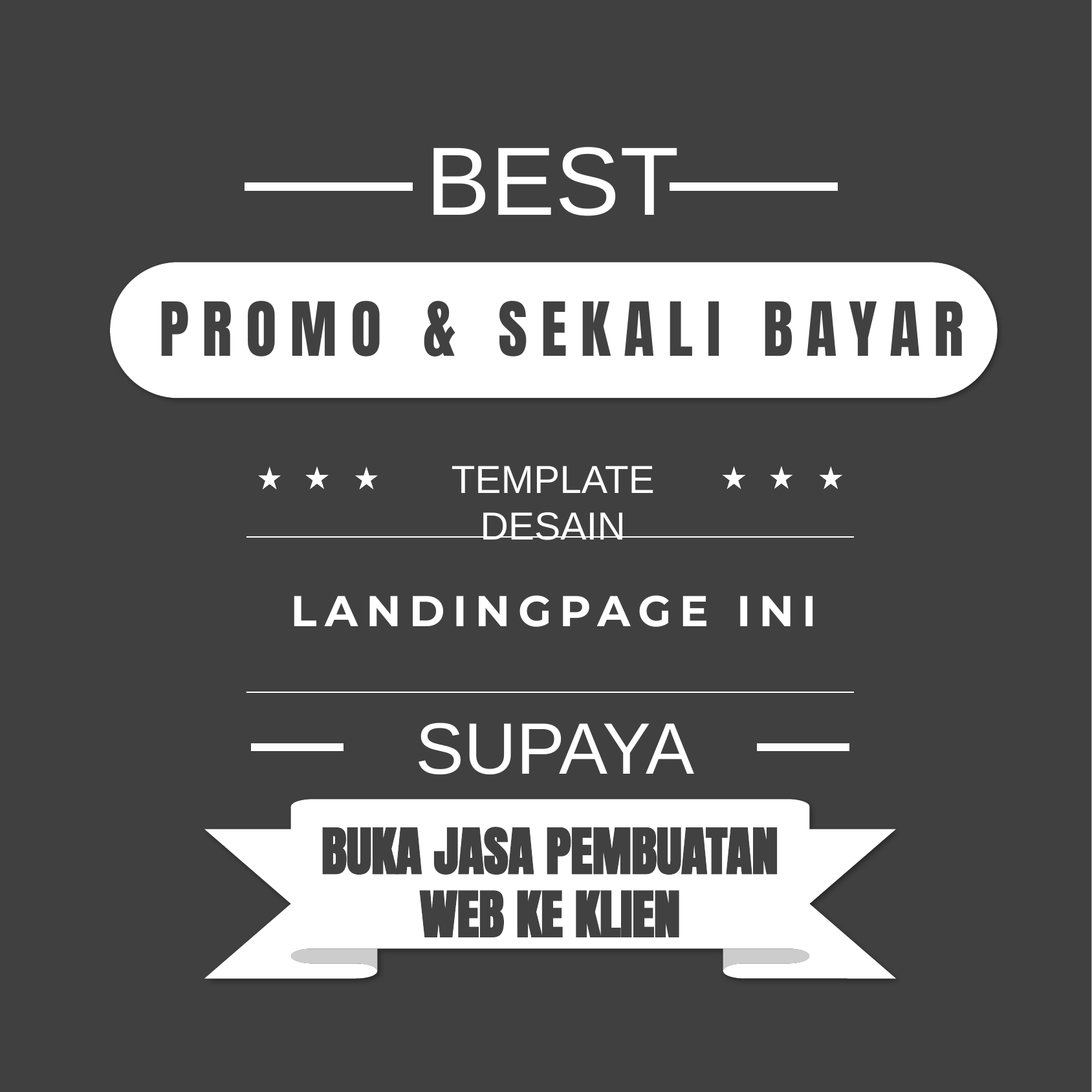

BEST

PROMO & SEKALI BAYAR
TEMPLATE DESAIN

LANDINGPAGE INI
SUPAYA BISA

BUKA JASA PEMBUATAN
WEB KE KLIEN